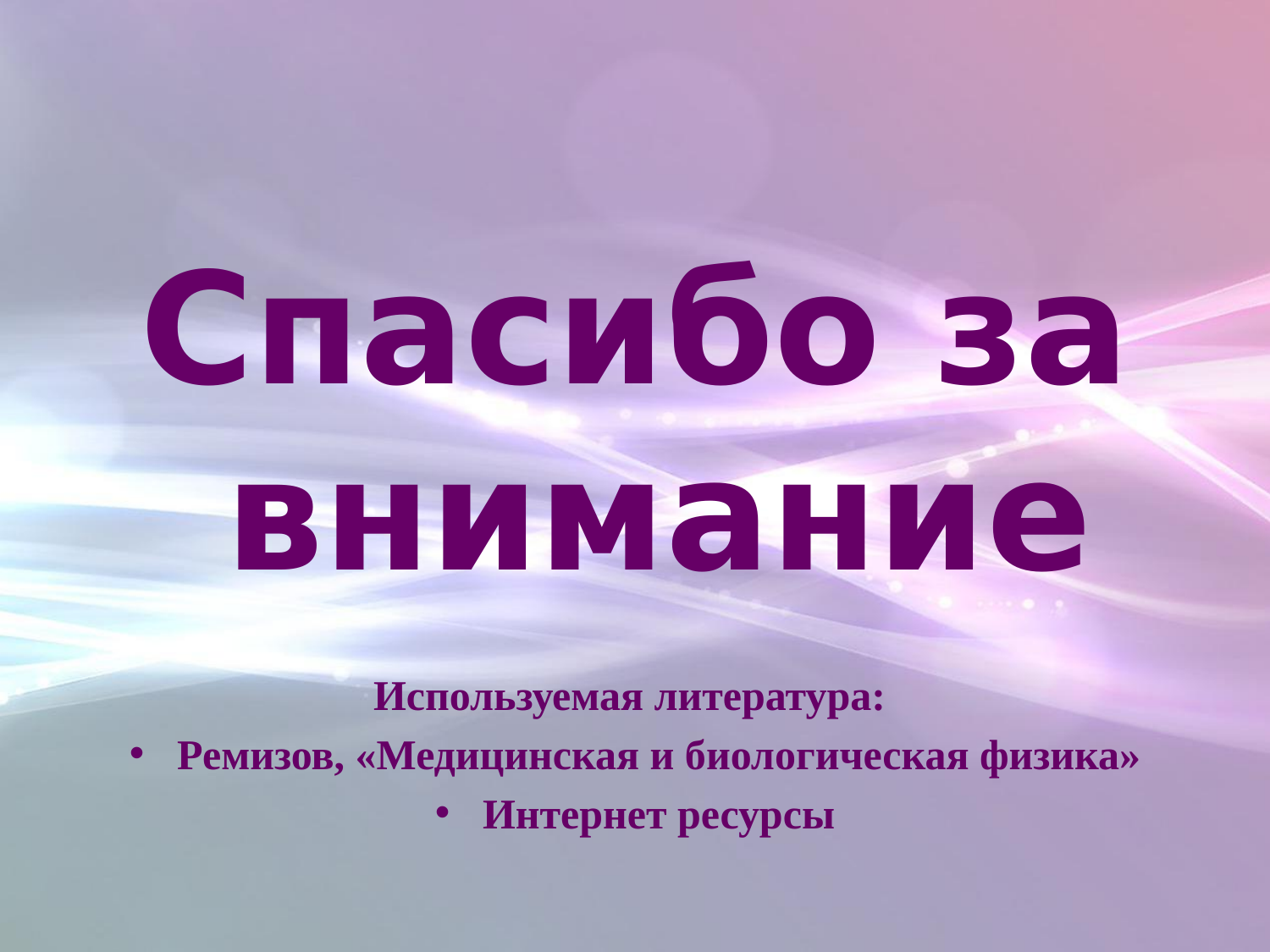

Спасибо за внимание

Используемая литература:
Ремизов, «Медицинская и биологическая физика»
Интернет ресурсы